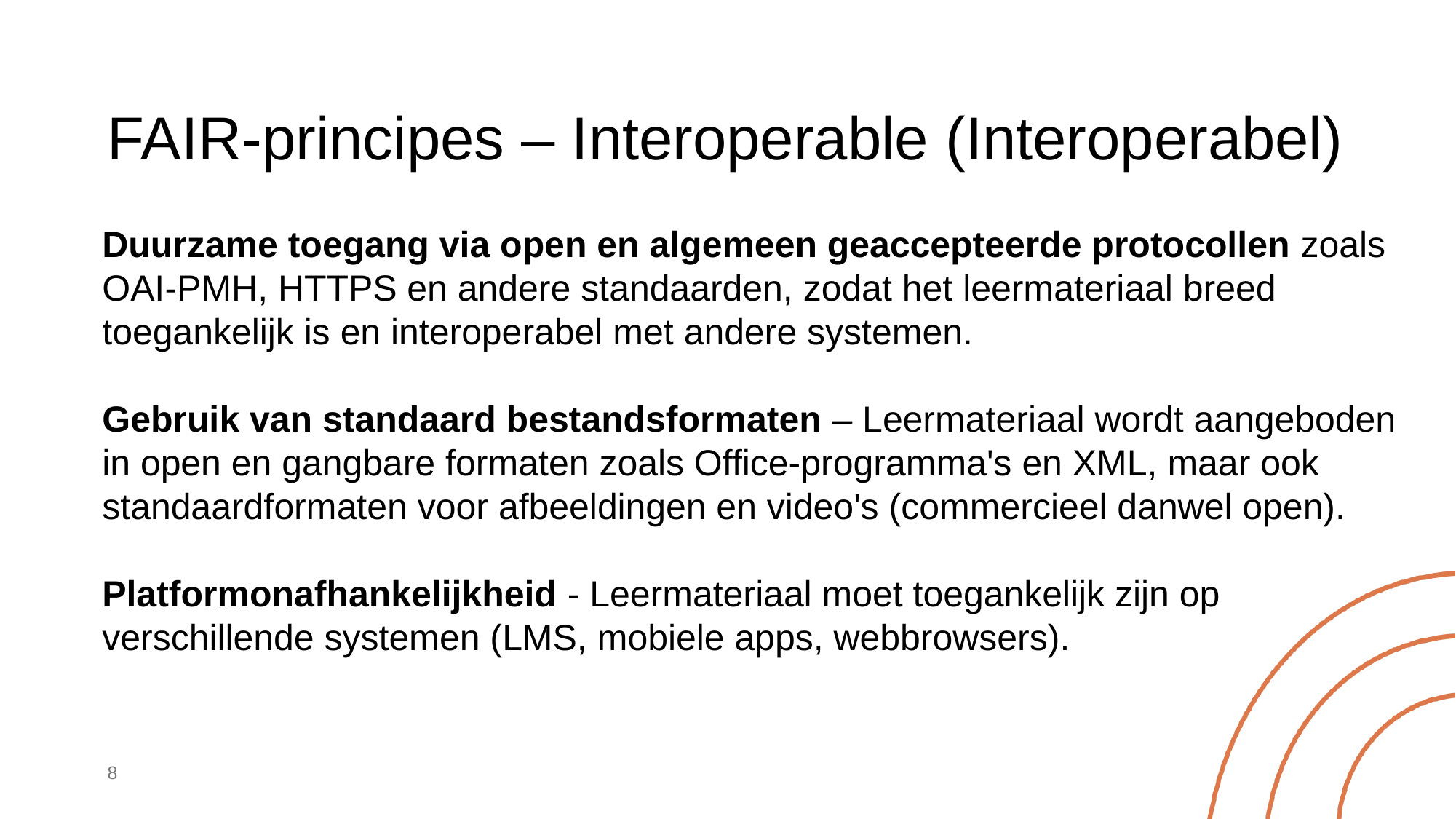

# FAIR-principes – Interoperable (Interoperabel)
Duurzame toegang via open en algemeen geaccepteerde protocollen zoals OAI-PMH, HTTPS en andere standaarden, zodat het leermateriaal breed toegankelijk is en interoperabel met andere systemen.

Gebruik van standaard bestandsformaten – Leermateriaal wordt aangeboden in open en gangbare formaten zoals Office-programma's en XML, maar ook standaardformaten voor afbeeldingen en video's (commercieel danwel open).

Platformonafhankelijkheid - Leermateriaal moet toegankelijk zijn op verschillende systemen (LMS, mobiele apps, webbrowsers).

8